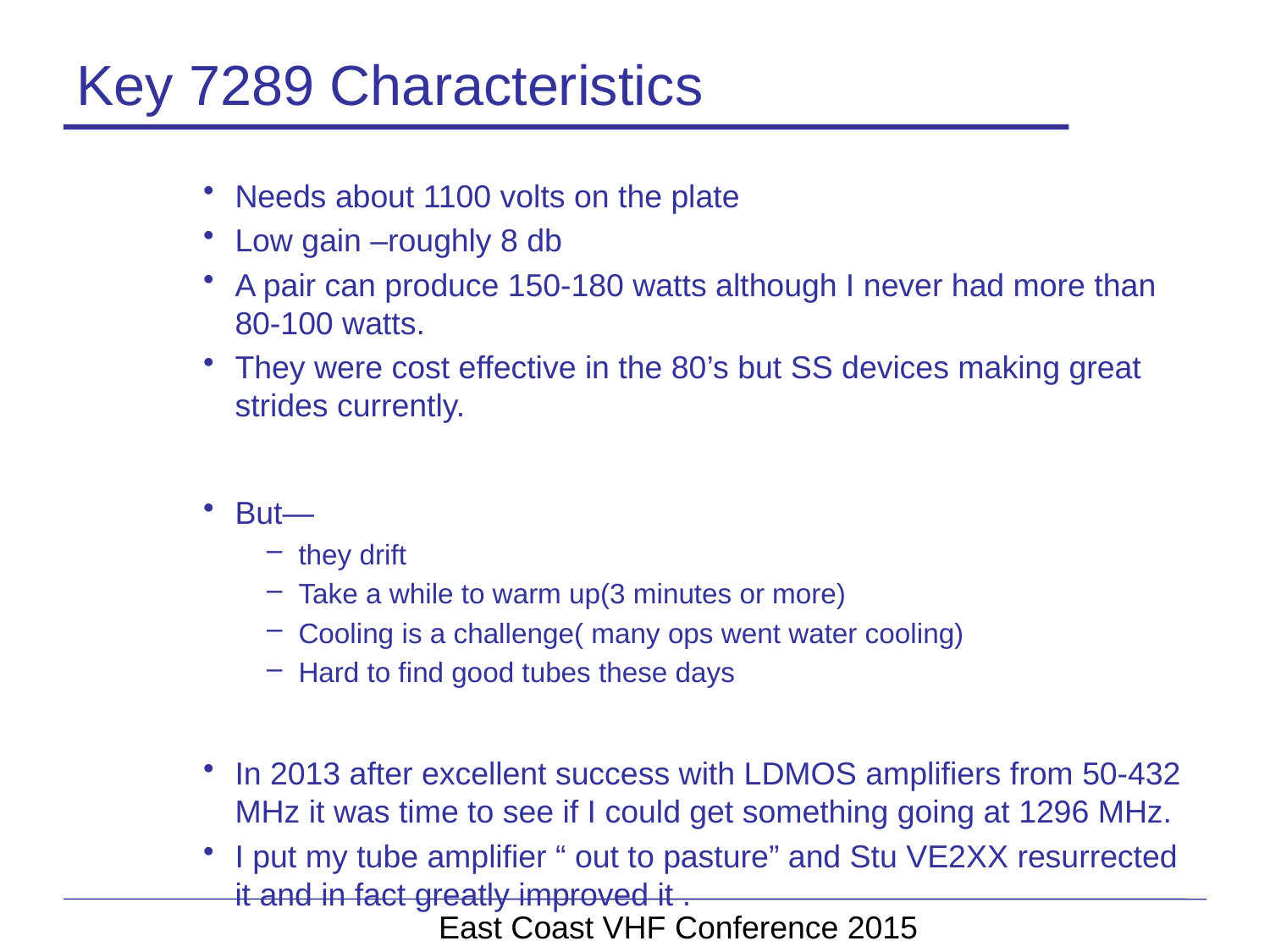

# Key 7289 Characteristics
Needs about 1100 volts on the plate
Low gain –roughly 8 db
A pair can produce 150-180 watts although I never had more than 80-100 watts.
They were cost effective in the 80’s but SS devices making great strides currently.

But—
they drift
Take a while to warm up(3 minutes or more)
Cooling is a challenge( many ops went water cooling)
Hard to find good tubes these days

In 2013 after excellent success with LDMOS amplifiers from 50-432 MHz it was time to see if I could get something going at 1296 MHz.
I put my tube amplifier “ out to pasture” and Stu VE2XX resurrected it and in fact greatly improved it .